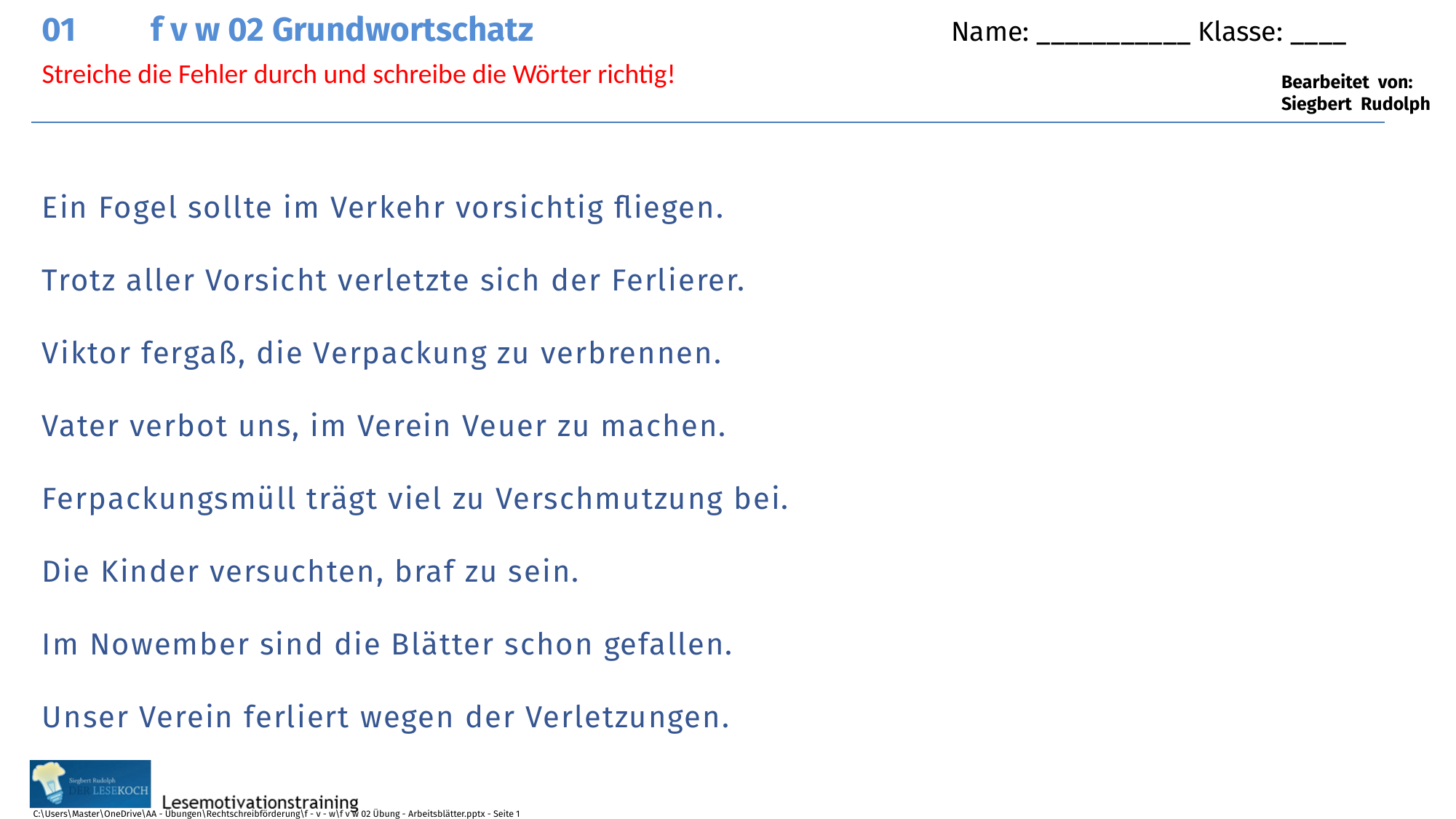

01	f v w 02 Grundwortschatz		      	                    Name: ___________ Klasse: ____
Streiche die Fehler durch und schreibe die Wörter richtig!
Ein Fogel sollte im Verkehr vorsichtig fliegen.
Trotz aller Vorsicht verletzte sich der Ferlierer.
Viktor fergaß, die Verpackung zu verbrennen.
Vater verbot uns, im Verein Veuer zu machen.
Ferpackungsmüll trägt viel zu Verschmutzung bei.
Die Kinder versuchten, braf zu sein.
Im Nowember sind die Blätter schon gefallen.
Unser Verein ferliert wegen der Verletzungen.

C:\Users\Master\OneDrive\AA - Übungen\Rechtschreibförderung\f - v - w\f v w 02 Übung - Arbeitsblätter.pptx - Seite 1